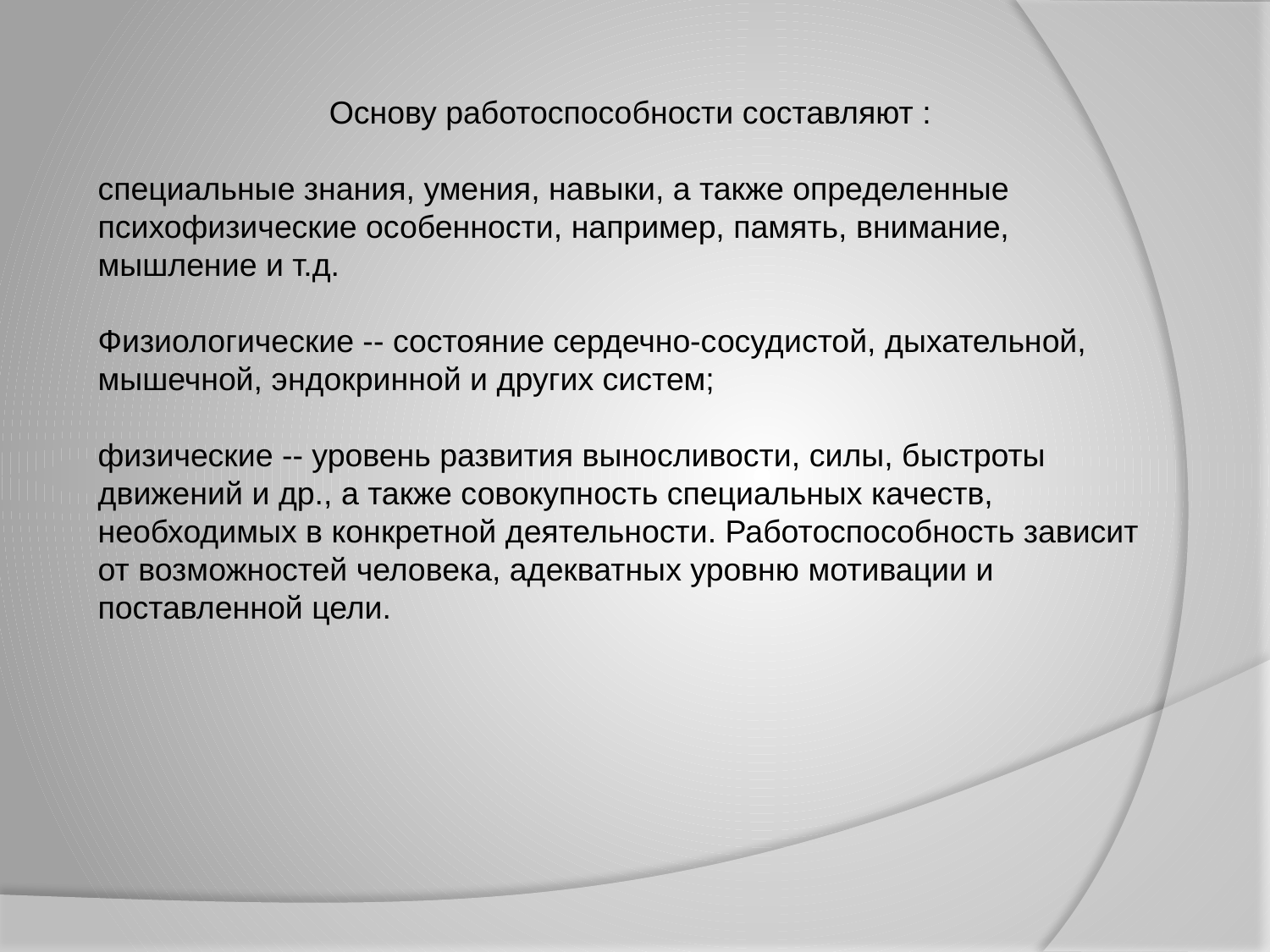

Основу работоспособности составляют :

специальные знания, умения, навыки, а также определенные психофизические особенности, например, память, внимание, мышление и т.д.

Физиологические -- состояние сердечно-сосудистой, дыхательной, мышечной, эндокринной и других систем;

физические -- уровень развития выносливости, силы, быстроты движений и др., а также совокупность специальных качеств, необходимых в конкретной деятельности. Работоспособность зависит от возможностей человека, адекватных уровню мотивации и поставленной цели.